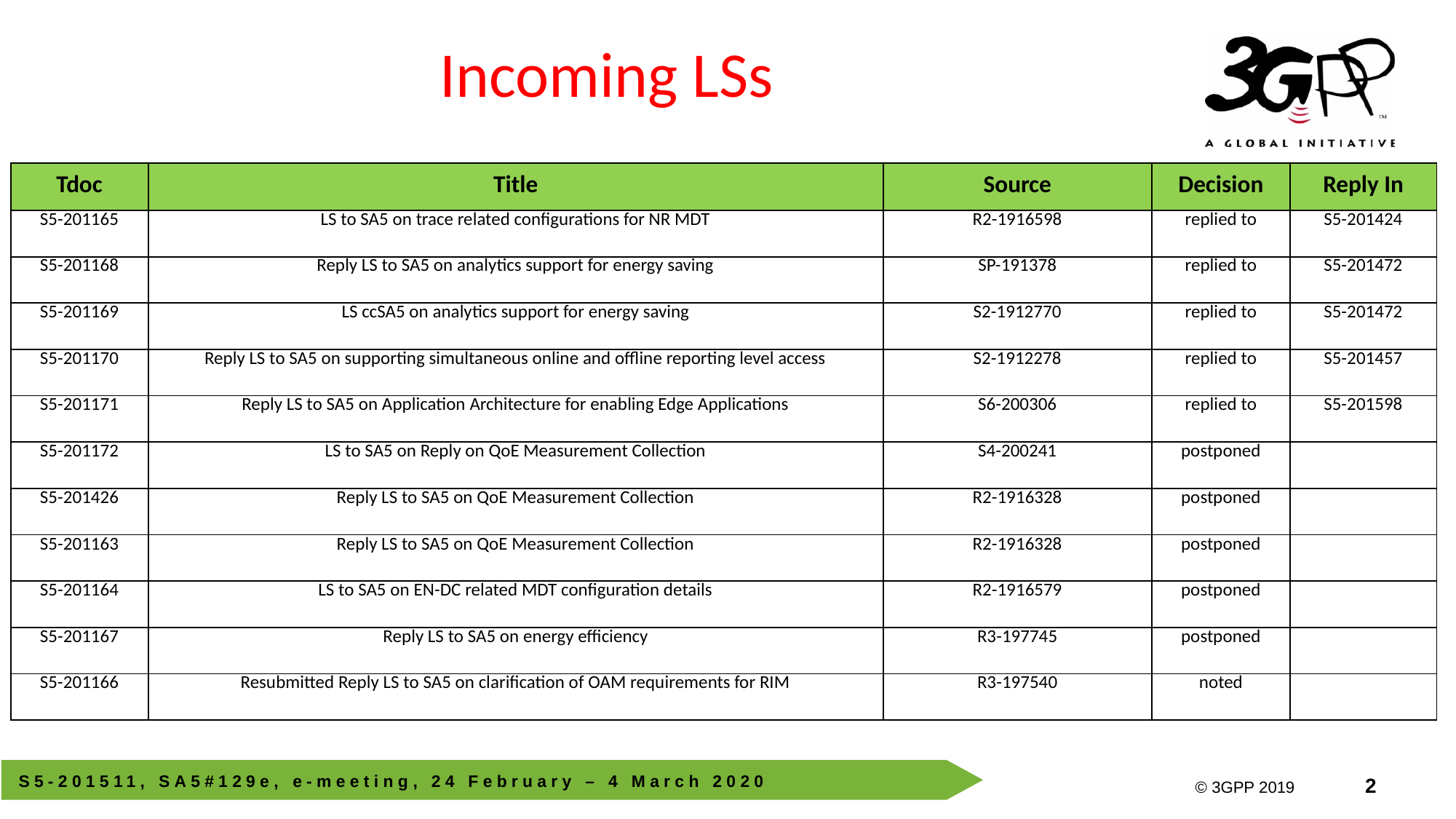

# Incoming LSs
| Tdoc | Title | Source | Decision | Reply In |
| --- | --- | --- | --- | --- |
| S5-201165 | LS to SA5 on trace related configurations for NR MDT | R2-1916598 | replied to | S5-201424 |
| S5-201168 | Reply LS to SA5 on analytics support for energy saving | SP-191378 | replied to | S5-201472 |
| S5-201169 | LS ccSA5 on analytics support for energy saving | S2-1912770 | replied to | S5-201472 |
| S5-201170 | Reply LS to SA5 on supporting simultaneous online and offline reporting level access | S2-1912278 | replied to | S5-201457 |
| S5-201171 | Reply LS to SA5 on Application Architecture for enabling Edge Applications | S6-200306 | replied to | S5-201598 |
| S5-201172 | LS to SA5 on Reply on QoE Measurement Collection | S4-200241 | postponed |  |
| S5-201426 | Reply LS to SA5 on QoE Measurement Collection | R2-1916328 | postponed |  |
| S5-201163 | Reply LS to SA5 on QoE Measurement Collection | R2-1916328 | postponed |  |
| S5-201164 | LS to SA5 on EN-DC related MDT configuration details | R2-1916579 | postponed |  |
| S5-201167 | Reply LS to SA5 on energy efficiency | R3-197745 | postponed |  |
| S5-201166 | Resubmitted Reply LS to SA5 on clarification of OAM requirements for RIM | R3-197540 | noted |  |